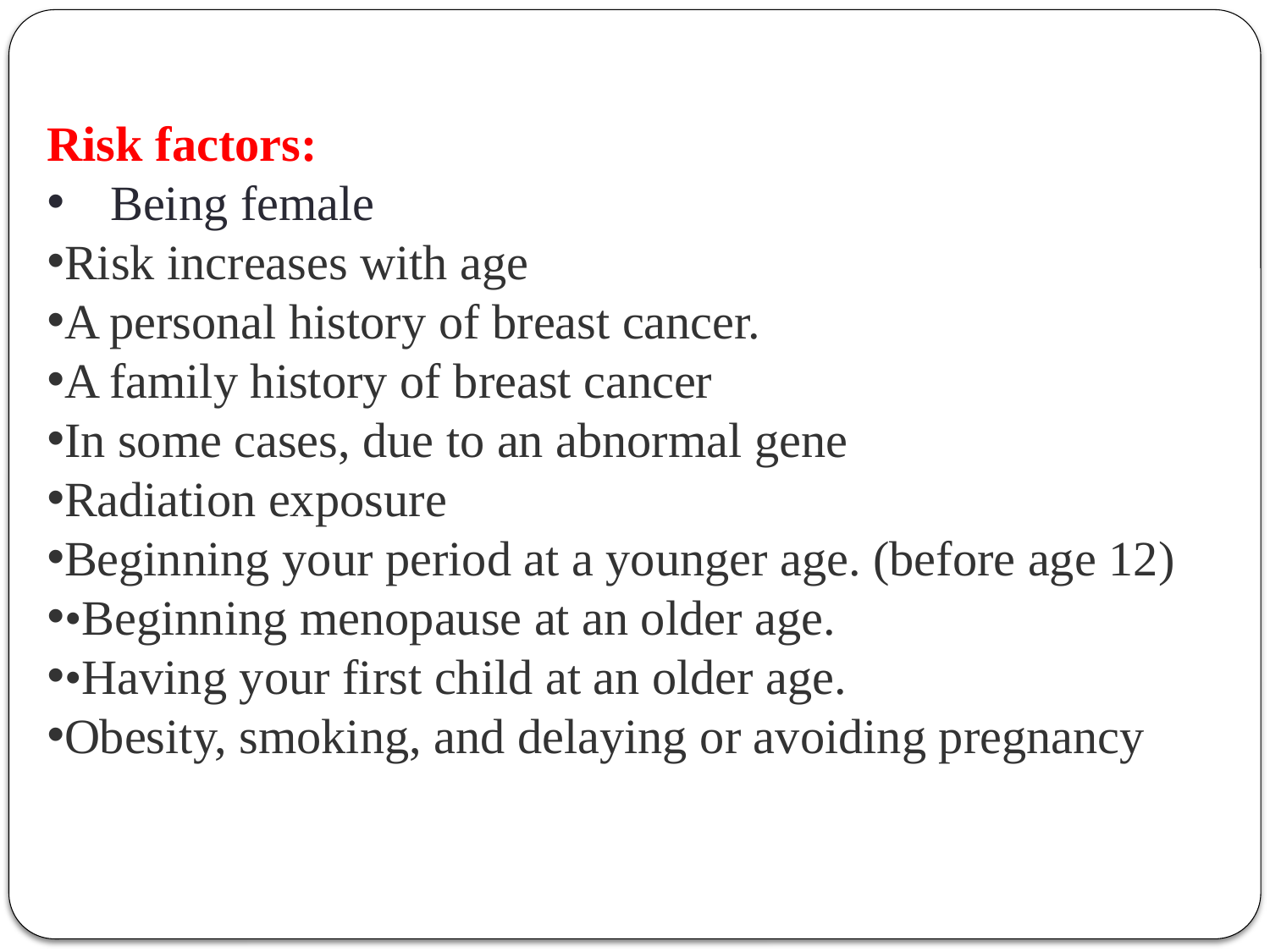

Risk factors:
Being female
Risk increases with age
A personal history of breast cancer.
A family history of breast cancer
In some cases, due to an abnormal gene
Radiation exposure
Beginning your period at a younger age. (before age 12)
•Beginning menopause at an older age.
•Having your first child at an older age.
Obesity, smoking, and delaying or avoiding pregnancy